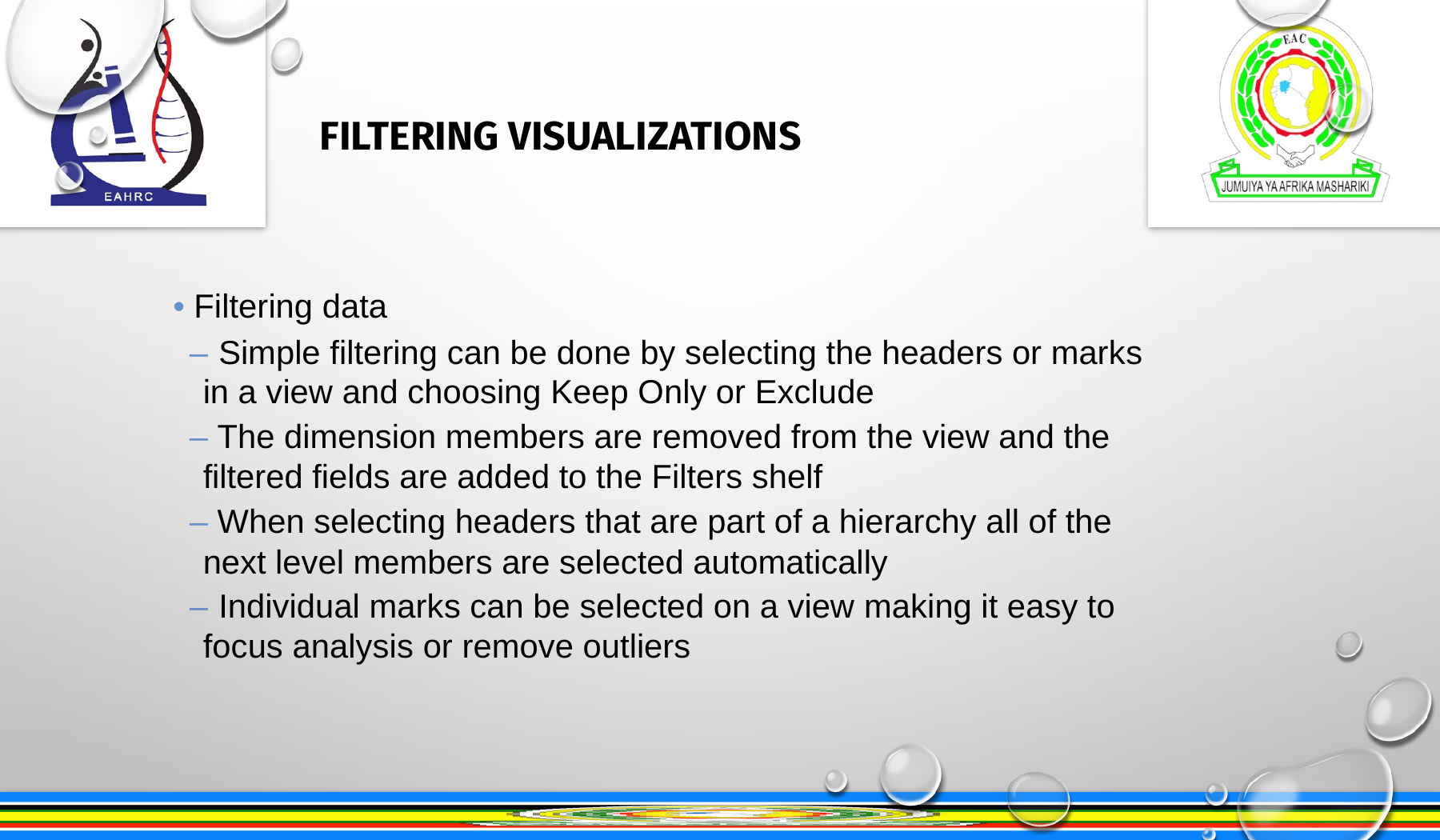

FILTERING VISUALIZATIONS

• Filtering data
– Simple filtering can be done by selecting the headers or marks in a view and choosing Keep Only or Exclude
– The dimension members are removed from the view and the filtered fields are added to the Filters shelf
– When selecting headers that are part of a hierarchy all of the next level members are selected automatically
– Individual marks can be selected on a view making it easy to focus analysis or remove outliers